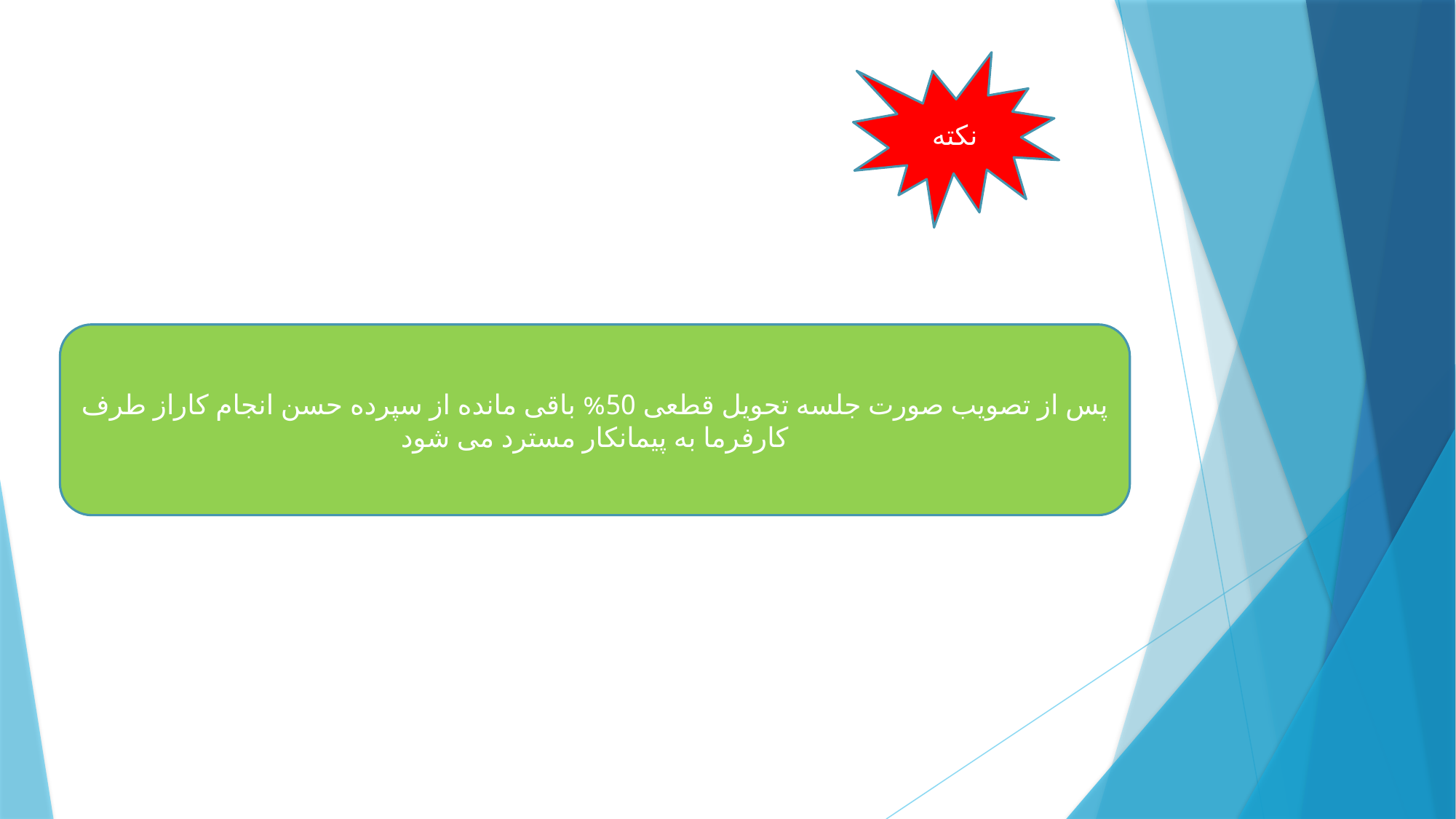

نکته
پس از تصویب صورت جلسه تحویل قطعی 50% باقی مانده از سپرده حسن انجام کاراز طرف کارفرما به پیمانکار مسترد می شود